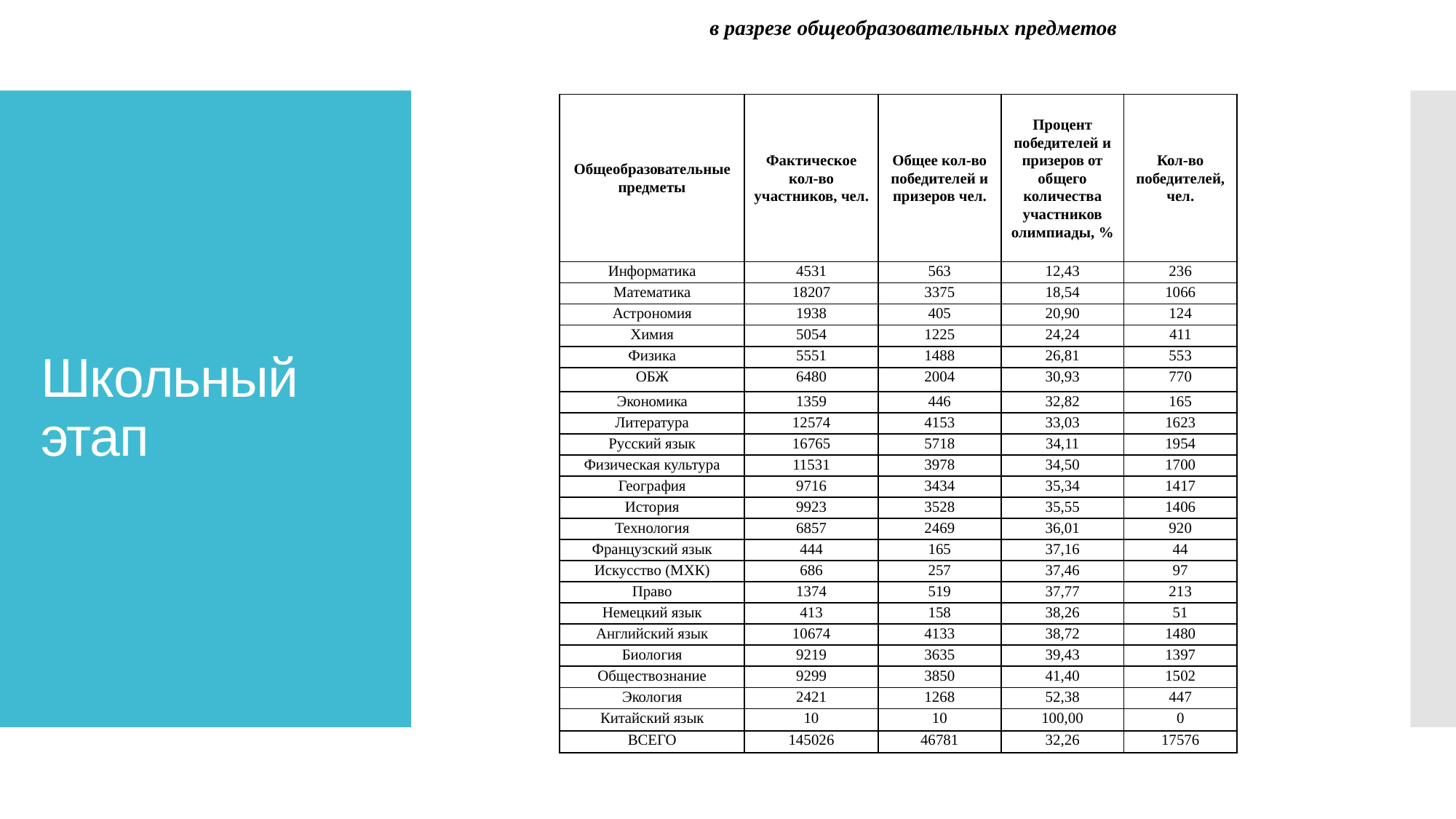

в разрезе общеобразовательных предметов
| Общеобразовательные предметы | Фактическое кол-во участников, чел. | Общее кол-во победителей и призеров чел. | Процент победителей и призеров от общего количества участников олимпиады, % | Кол-во победителей, чел. |
| --- | --- | --- | --- | --- |
| Информатика | 4531 | 563 | 12,43 | 236 |
| Математика | 18207 | 3375 | 18,54 | 1066 |
| Астрономия | 1938 | 405 | 20,90 | 124 |
| Химия | 5054 | 1225 | 24,24 | 411 |
| Физика | 5551 | 1488 | 26,81 | 553 |
| ОБЖ | 6480 | 2004 | 30,93 | 770 |
| Экономика | 1359 | 446 | 32,82 | 165 |
| Литература | 12574 | 4153 | 33,03 | 1623 |
| Русский язык | 16765 | 5718 | 34,11 | 1954 |
| Физическая культура | 11531 | 3978 | 34,50 | 1700 |
| География | 9716 | 3434 | 35,34 | 1417 |
| История | 9923 | 3528 | 35,55 | 1406 |
| Технология | 6857 | 2469 | 36,01 | 920 |
| Французский язык | 444 | 165 | 37,16 | 44 |
| Искусство (МХК) | 686 | 257 | 37,46 | 97 |
| Право | 1374 | 519 | 37,77 | 213 |
| Немецкий язык | 413 | 158 | 38,26 | 51 |
| Английский язык | 10674 | 4133 | 38,72 | 1480 |
| Биология | 9219 | 3635 | 39,43 | 1397 |
| Обществознание | 9299 | 3850 | 41,40 | 1502 |
| Экология | 2421 | 1268 | 52,38 | 447 |
| Китайский язык | 10 | 10 | 100,00 | 0 |
| ВСЕГО | 145026 | 46781 | 32,26 | 17576 |
# Школьный этап